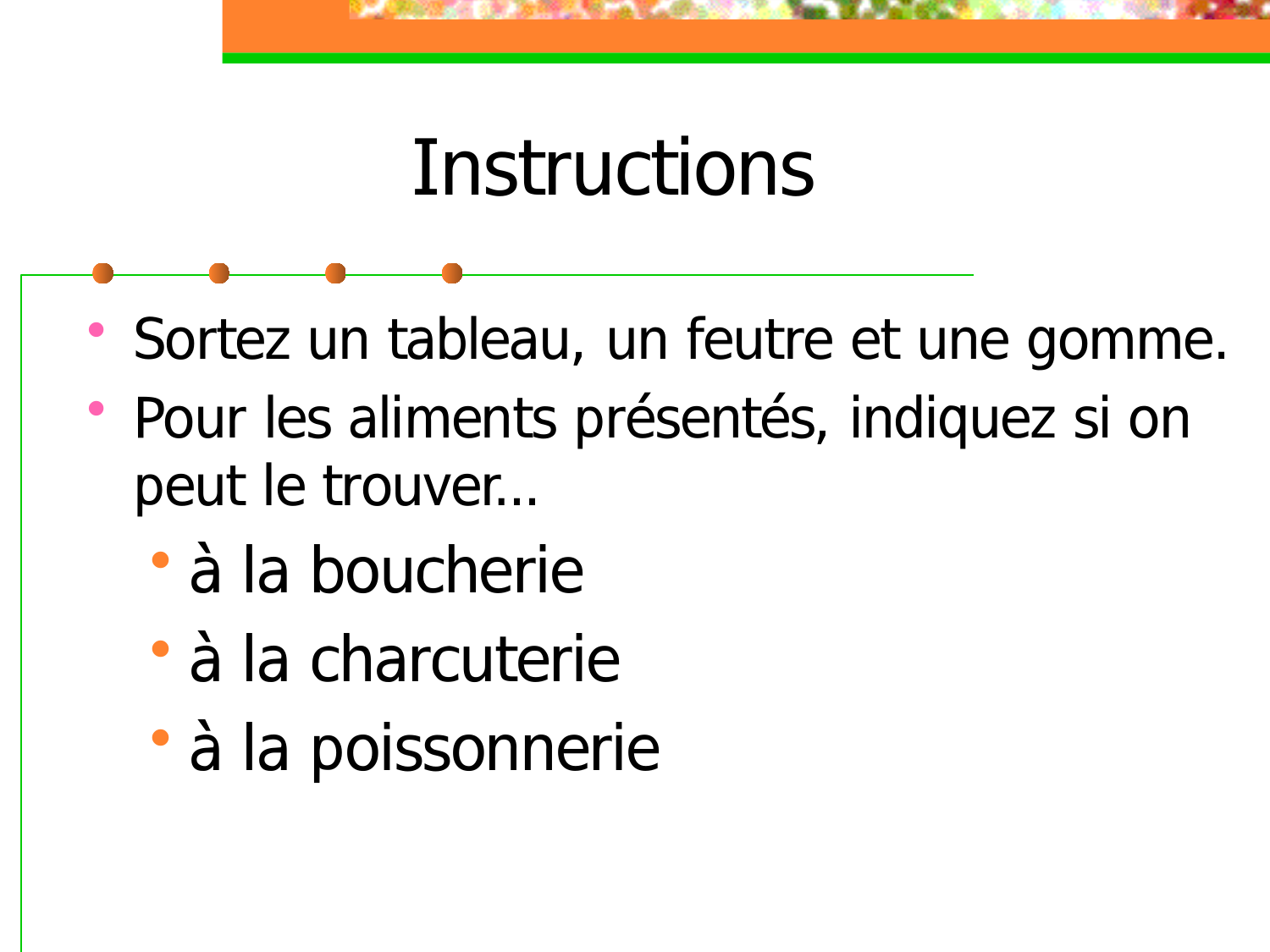

# Instructions
Sortez un tableau, un feutre et une gomme.
Pour les aliments présentés, indiquez si on peut le trouver…
à la boucherie
à la charcuterie
à la poissonnerie